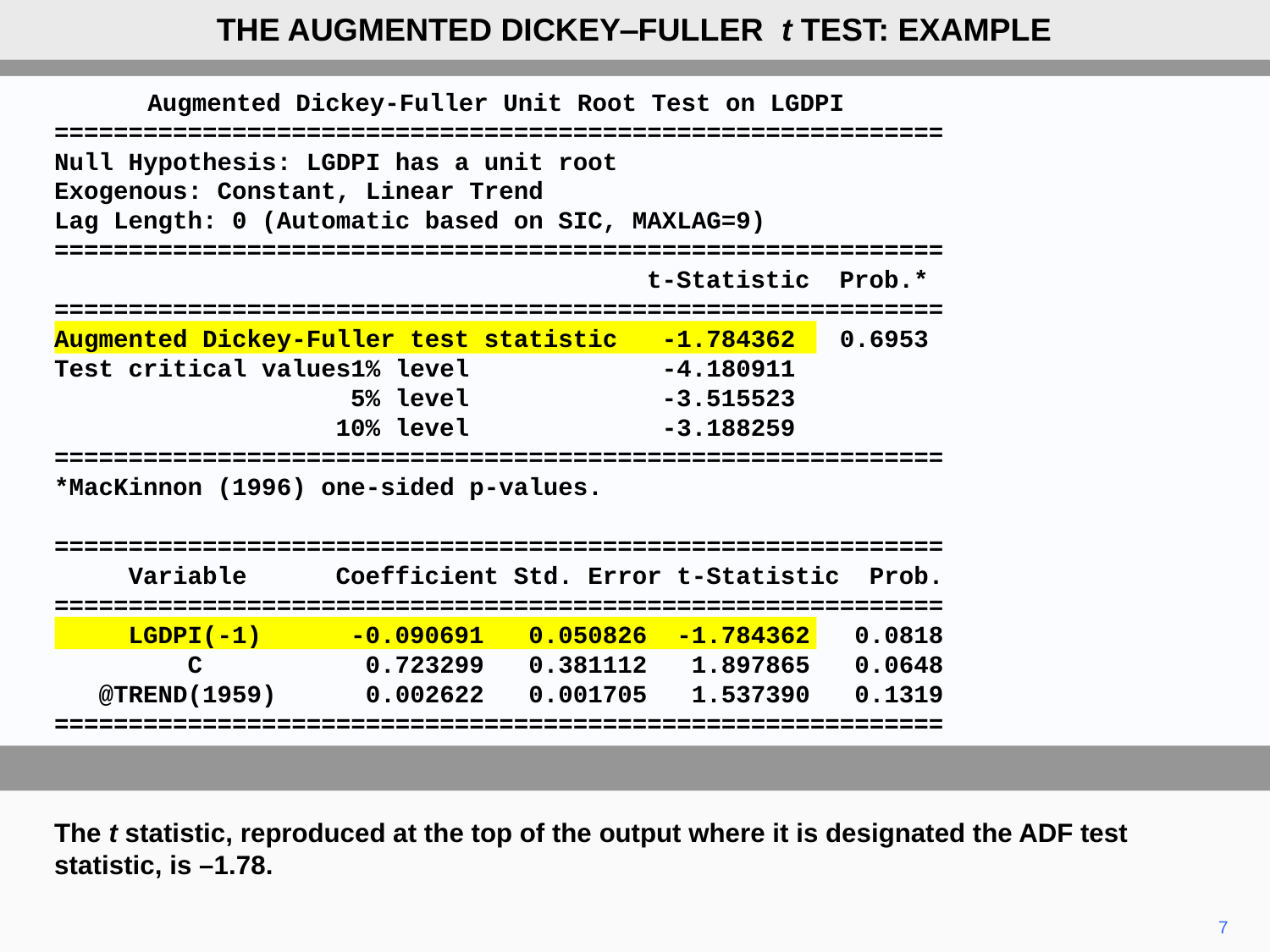

THE AUGMENTED DICKEY‒FULLER  t TEST: EXAMPLE

       Augmented Dickey-Fuller Unit Root Test on LGDPI
============================================================
Null Hypothesis: LGDPI has a unit root
Exogenous: Constant, Linear Trend
Lag Length: 0 (Automatic based on SIC, MAXLAG=9)
============================================================
                                        t-Statistic  Prob.*
============================================================
Augmented Dickey-Fuller test statistic   -1.784362   0.6953
Test critical values1% level             -4.180911
                    5% level             -3.515523
                   10% level             -3.188259
============================================================
*MacKinnon (1996) one-sided p-values.

============================================================
     Variable      Coefficient Std. Error t-Statistic  Prob.
============================================================
     LGDPI(-1)      -0.090691   0.050826  -1.784362   0.0818
         C           0.723299   0.381112   1.897865   0.0648
   @TREND(1959)      0.002622   0.001705   1.537390   0.1319
============================================================

The t statistic, reproduced at the top of the output where it is designated the ADF test statistic, is –1.78.
7